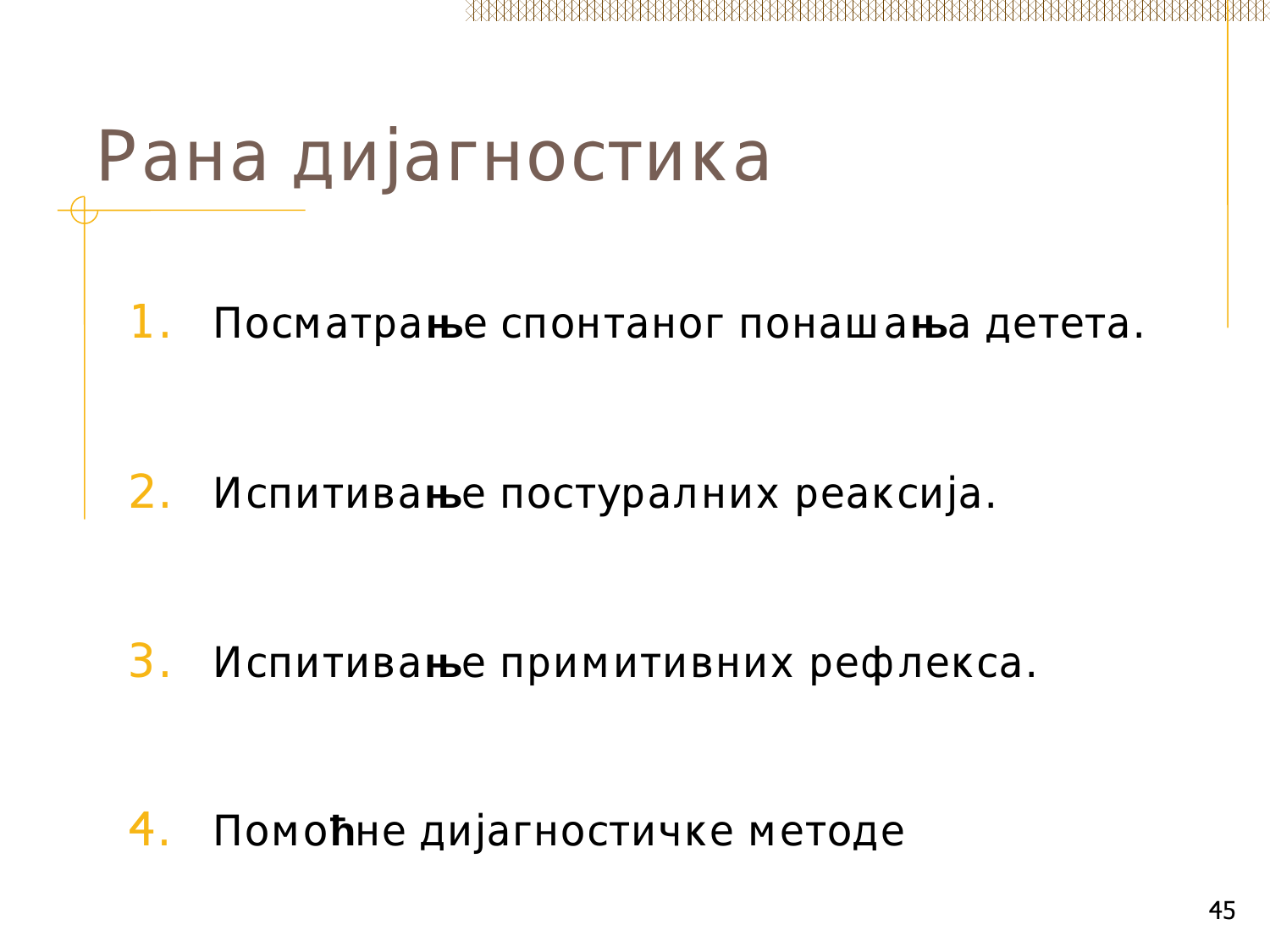

# Рана дијагностика
Посматрање спонтаног понашања детета.

Испитивање постуралних реаксија.

Испитивање примитивних рефлекса.

Помоћне дијагностичке методе

45